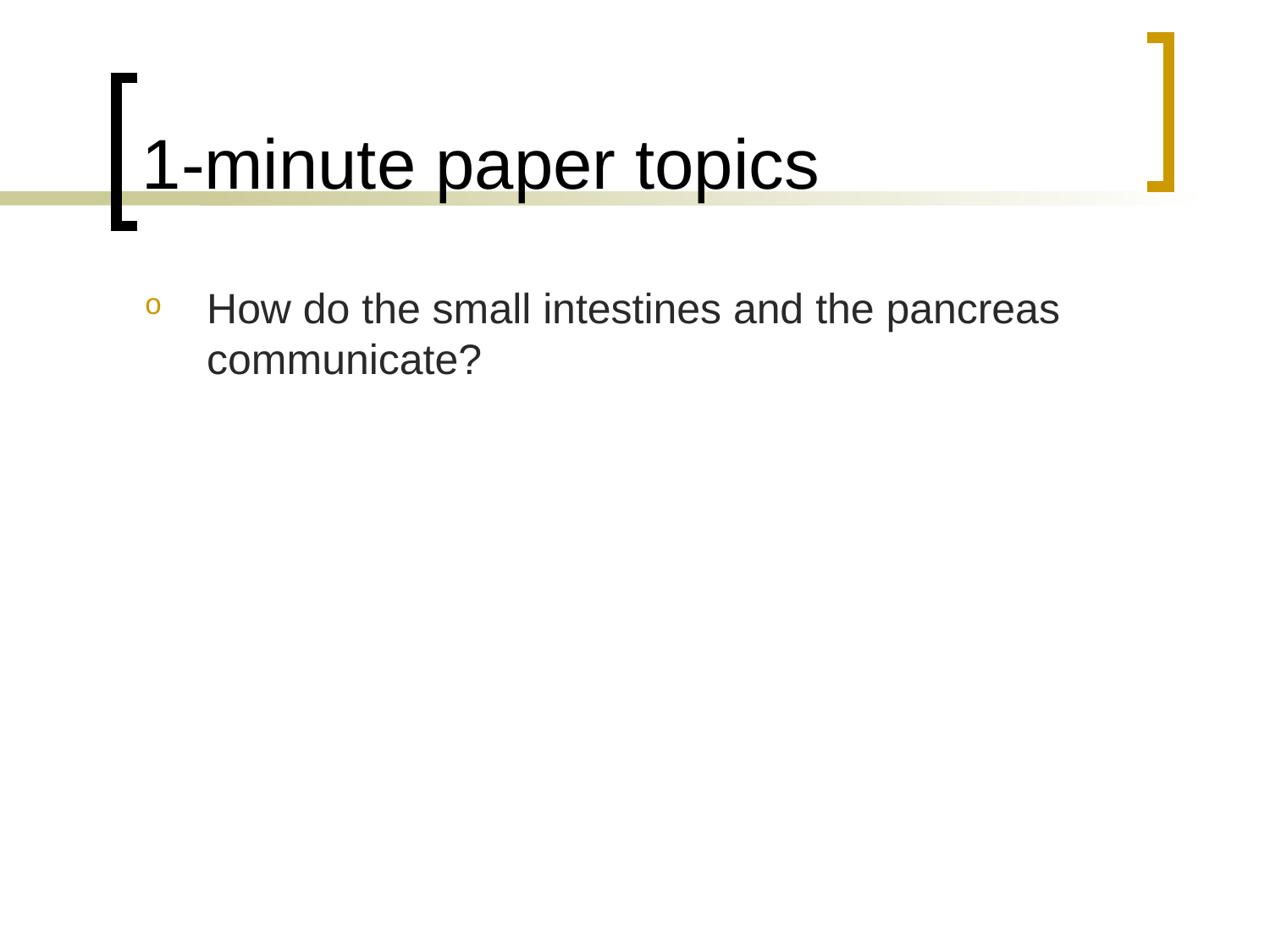

# 1-minute paper topics
How do the small intestines and the pancreas communicate?